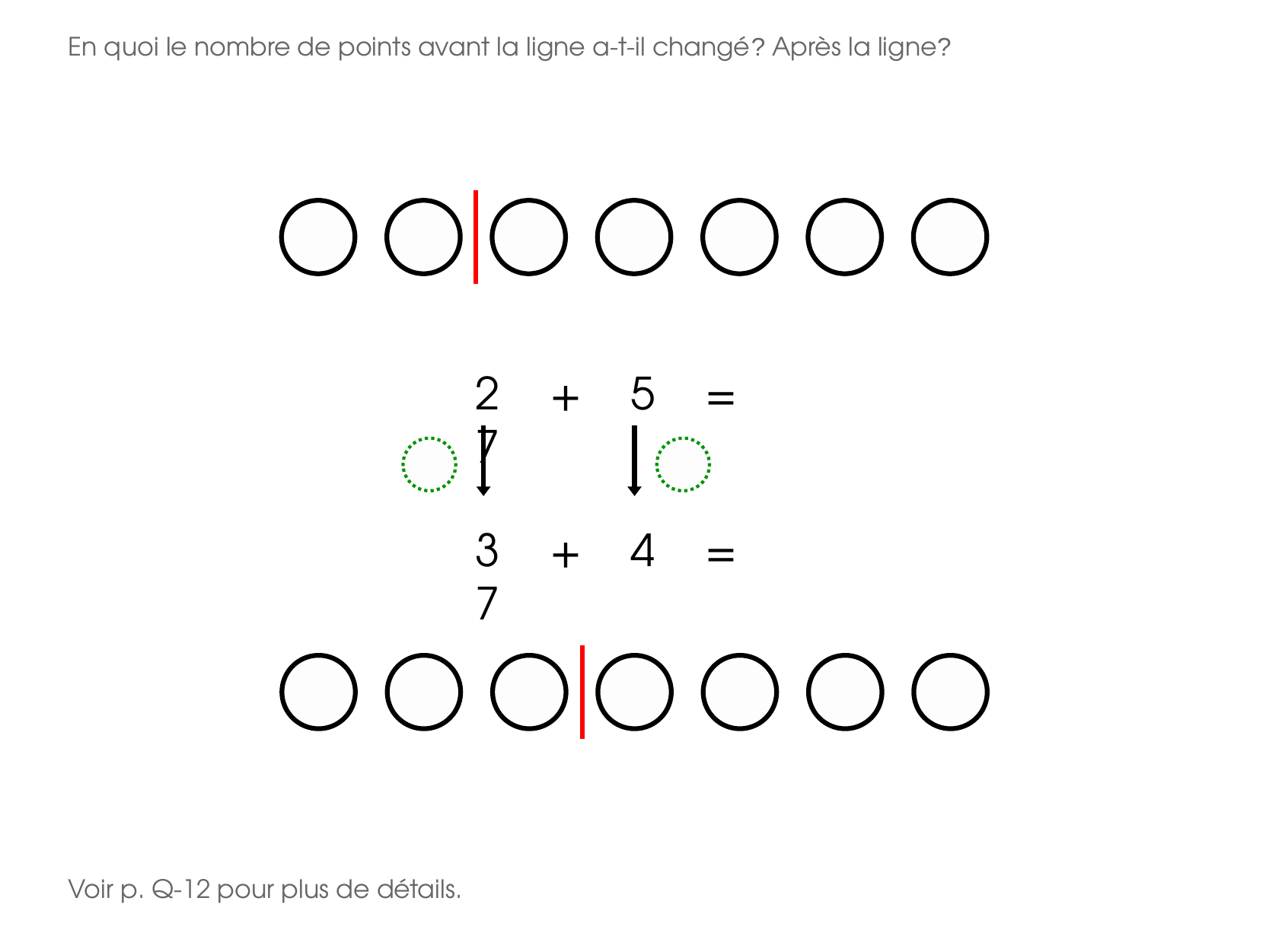

En quoi le nombre de points avant la ligne a-t-il changé? Après la ligne?

2    +    5    =    7
3    +    4    =    7

Voir p. Q-12 pour plus de détails.